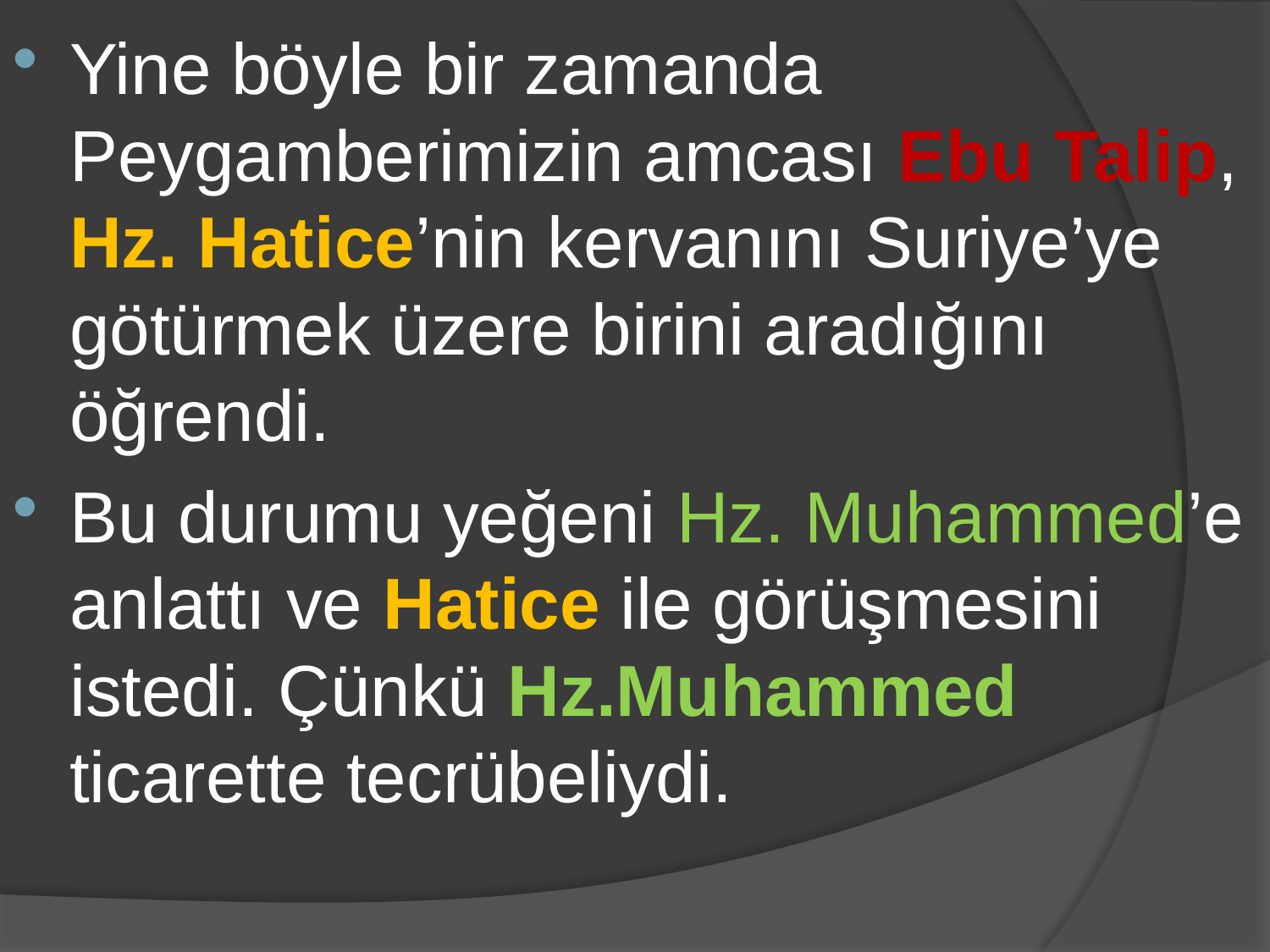

Yine böyle bir zamanda Peygamberimizin amcası Ebu Talip, Hz. Hatice’nin kervanını Suriye’ye götürmek üzere birini aradığını öğrendi.
Bu durumu yeğeni Hz. Muhammed’e anlattı ve Hatice ile görüşmesini istedi. Çünkü Hz.Muhammed ticarette tecrübeliydi.